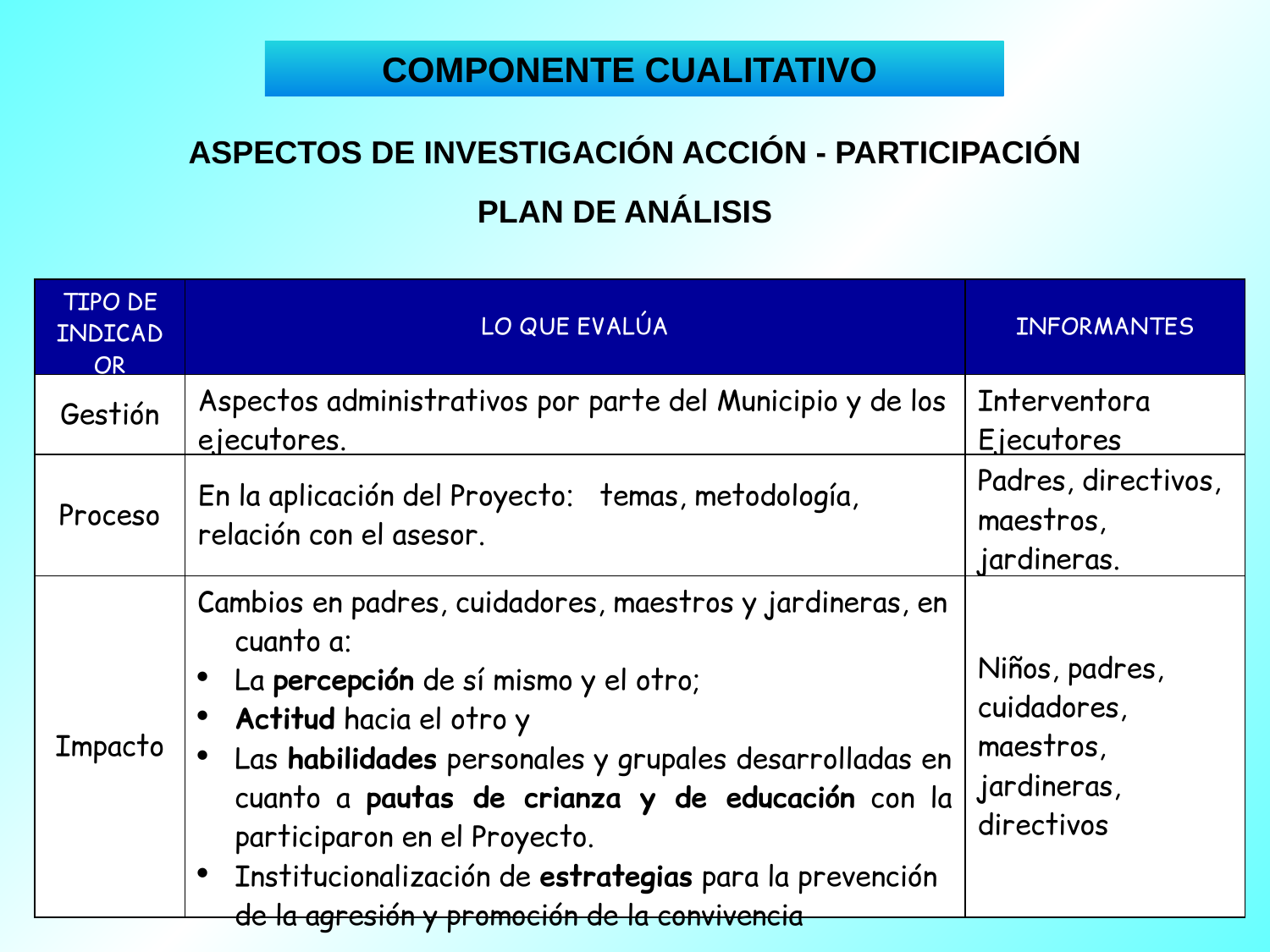

COMPONENTE CUALITATIVO
ASPECTOS DE INVESTIGACIÓN ACCIÓN - PARTICIPACIÓN
PLAN DE ANÁLISIS
| TIPO DE INDICADOR | LO QUE EVALÚA | INFORMANTES |
| --- | --- | --- |
| Gestión | Aspectos administrativos por parte del Municipio y de los ejecutores. | Interventora Ejecutores |
| Proceso | En la aplicación del Proyecto: temas, metodología, relación con el asesor. | Padres, directivos, maestros, jardineras. |
| Impacto | Cambios en padres, cuidadores, maestros y jardineras, en cuanto a: La percepción de sí mismo y el otro; Actitud hacia el otro y Las habilidades personales y grupales desarrolladas en cuanto a pautas de crianza y de educación con la participaron en el Proyecto. Institucionalización de estrategias para la prevención de la agresión y promoción de la convivencia | Niños, padres, cuidadores, maestros, jardineras, directivos |